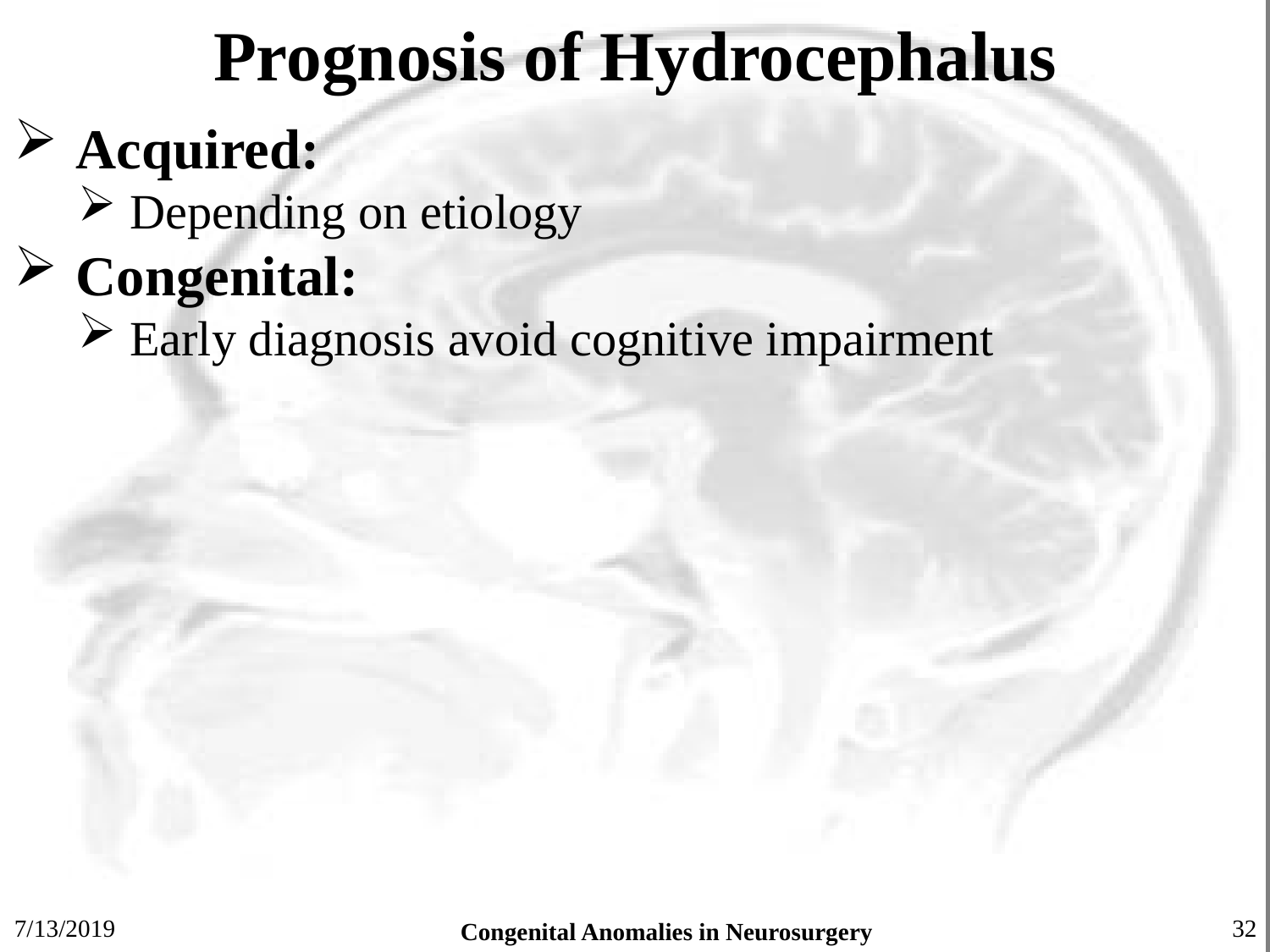

# Prognosis of Hydrocephalus
 Acquired:
 Depending on etiology
 Congenital:
 Early diagnosis avoid cognitive impairment
7/13/2019
Congenital Anomalies in Neurosurgery
32